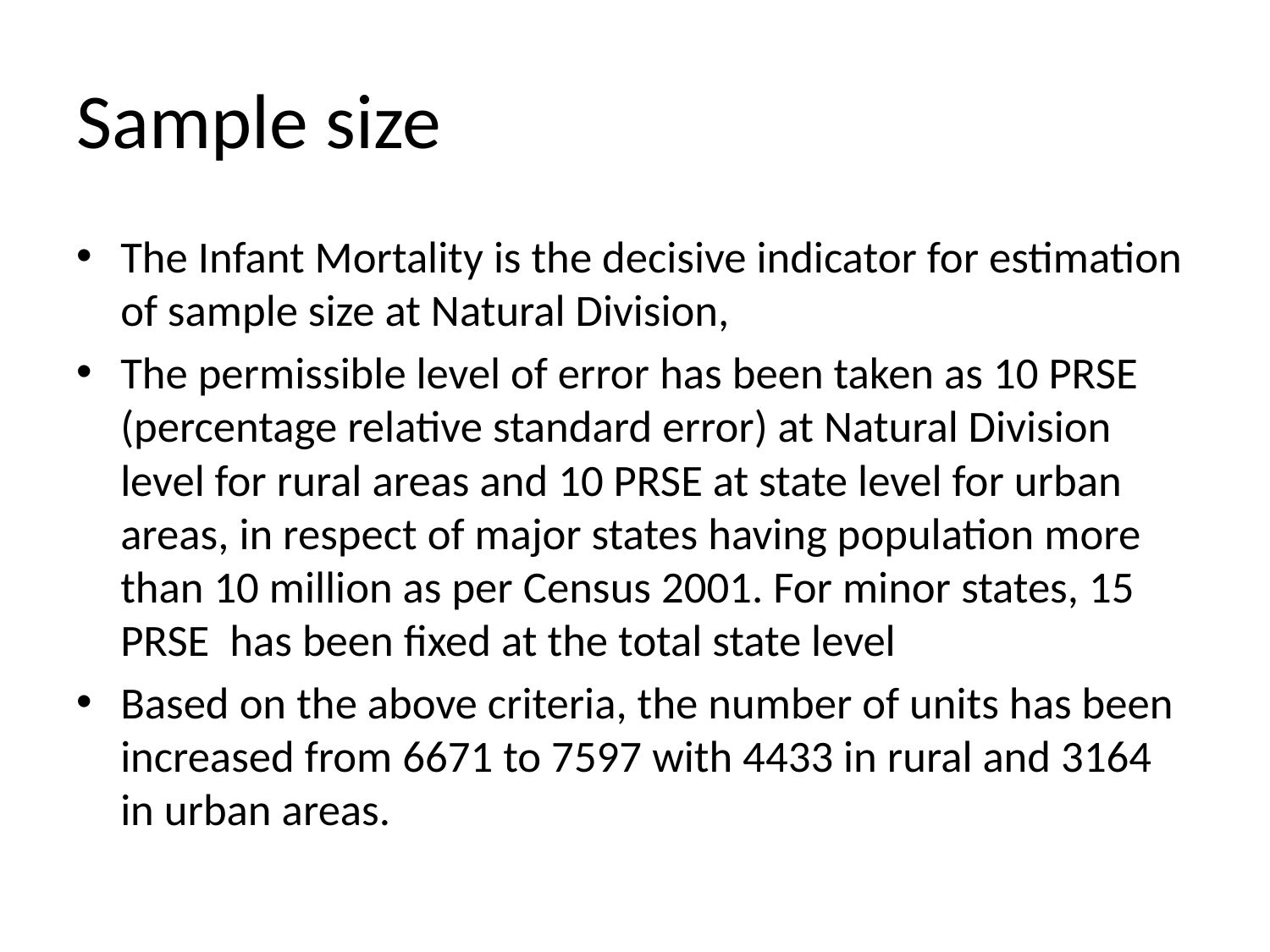

# Sample size
The Infant Mortality is the decisive indicator for estimation of sample size at Natural Division,
The permissible level of error has been taken as 10 PRSE (percentage relative standard error) at Natural Division level for rural areas and 10 PRSE at state level for urban areas, in respect of major states having population more than 10 million as per Census 2001. For minor states, 15  PRSE  has been fixed at the total state level
Based on the above criteria, the number of units has been increased from 6671 to 7597 with 4433 in rural and 3164 in urban areas.